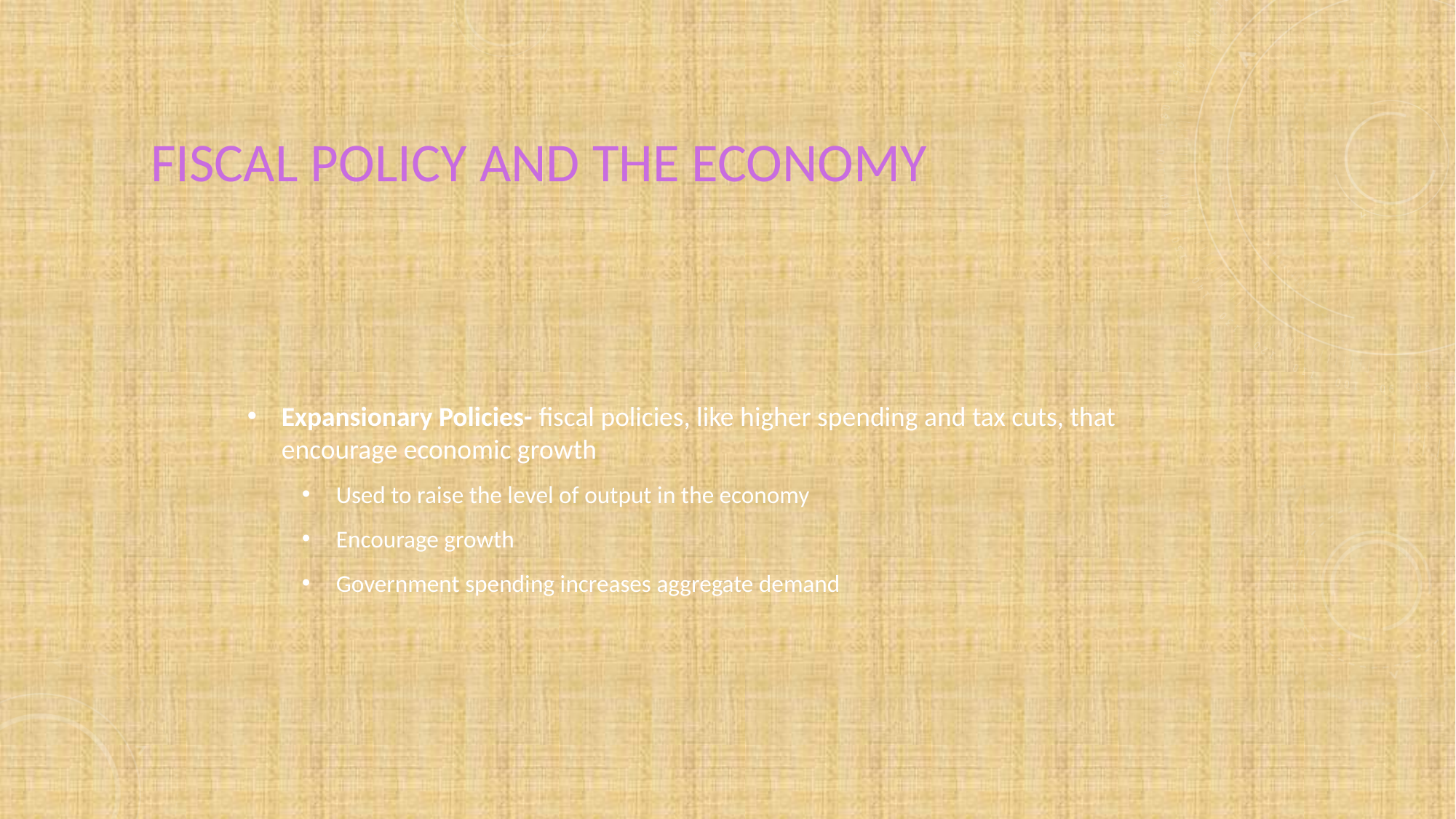

# Fiscal Policy and the Economy
Expansionary Policies- fiscal policies, like higher spending and tax cuts, that encourage economic growth
Used to raise the level of output in the economy
Encourage growth
Government spending increases aggregate demand